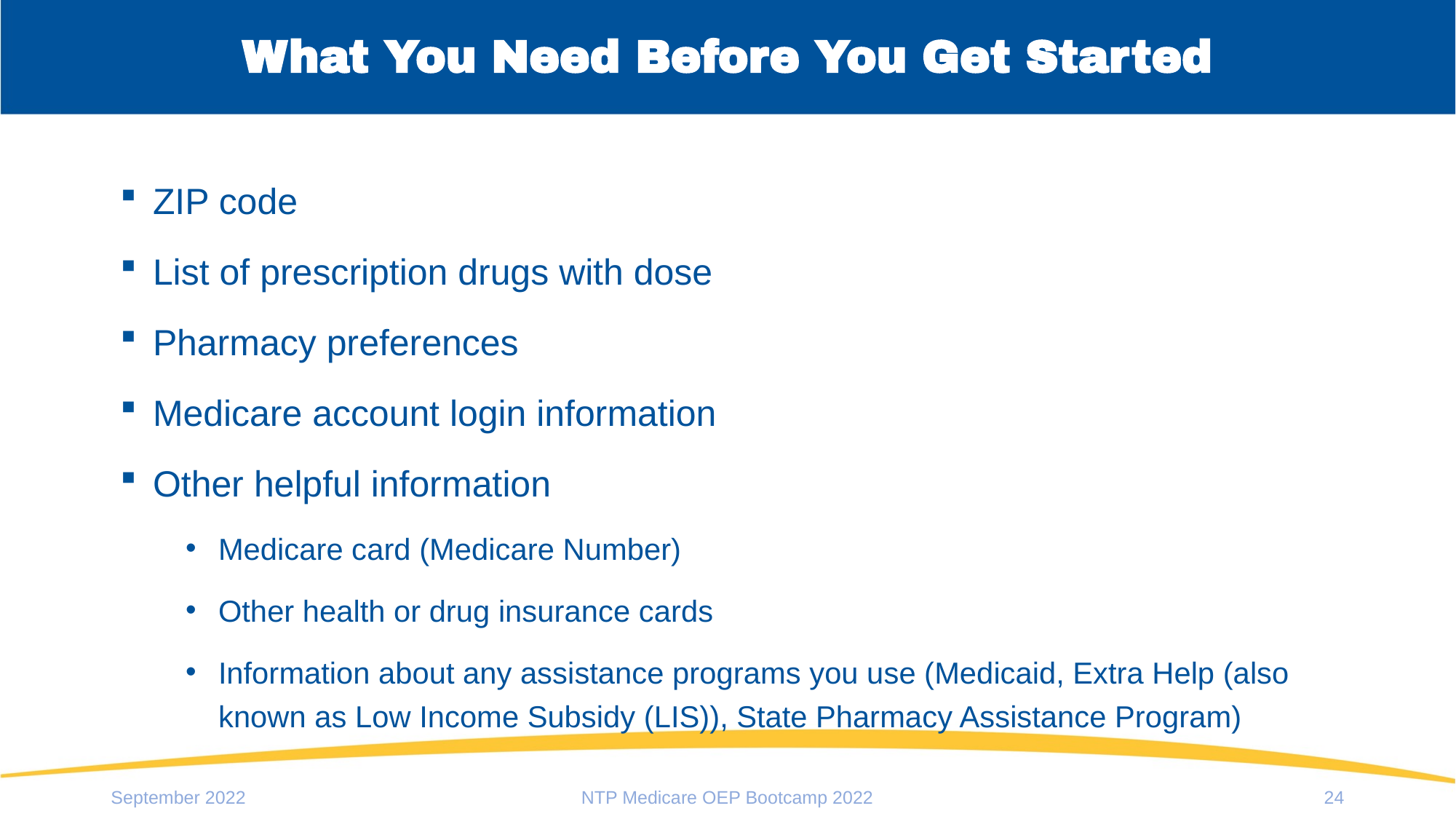

# What You Need Before You Get Started
ZIP code
List of prescription drugs with dose
Pharmacy preferences
Medicare account login information
Other helpful information
Medicare card (Medicare Number)
Other health or drug insurance cards
Information about any assistance programs you use (Medicaid, Extra Help (also known as Low Income Subsidy (LIS)), State Pharmacy Assistance Program)

September 2022
NTP Medicare OEP Bootcamp 2022
24